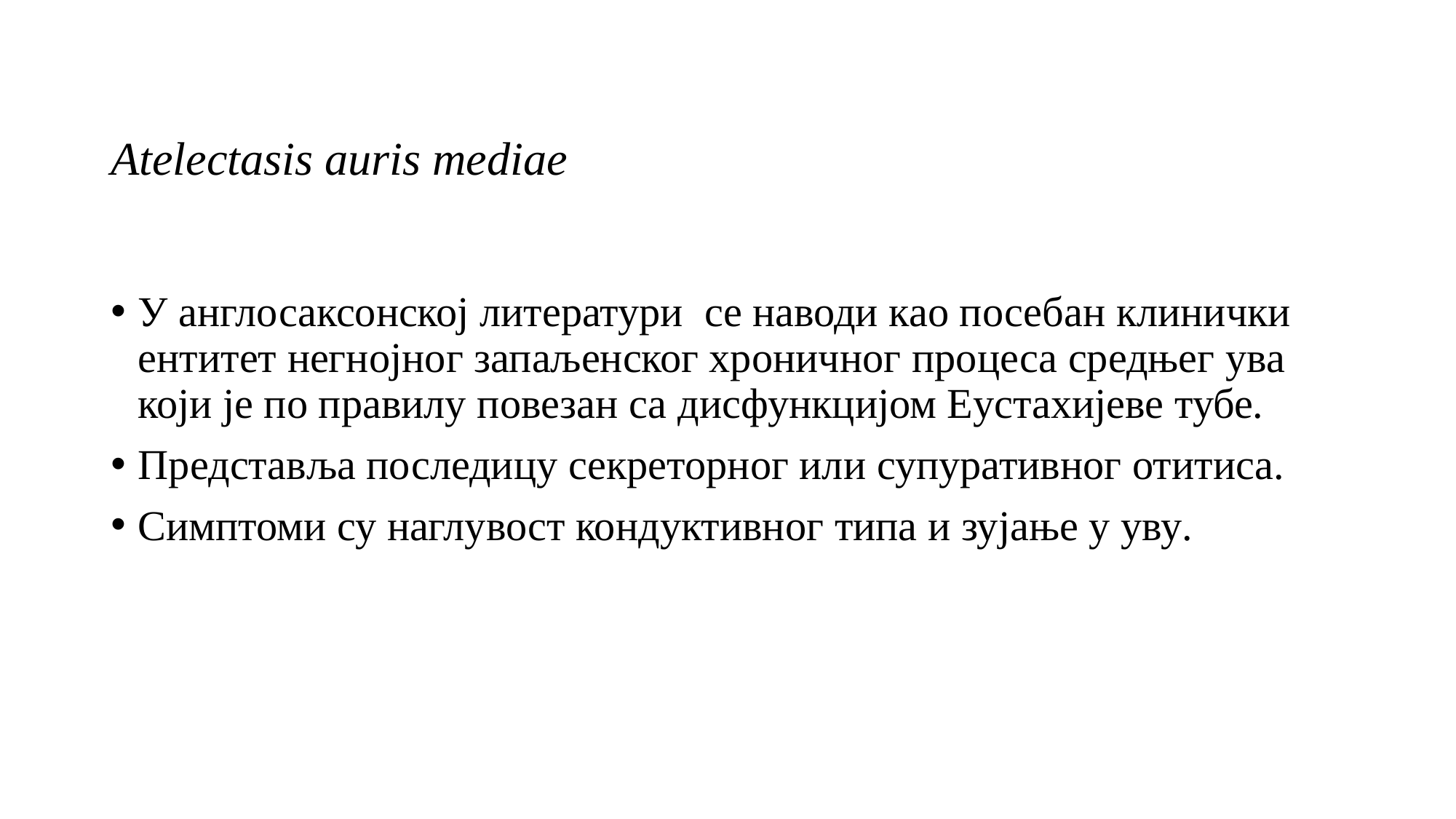

# Atelectasis auris mediae
У англосаксонској литератури  се наводи као посебан клинички ентитет негнојног запаљенског хроничног процеса средњег ува који је по правилу повезан са дисфункцијом Еустахијеве тубе.
Представља последицу секреторног или супуративног отитиса.
Симптоми су наглувост кондуктивног типа и зујање у уву.